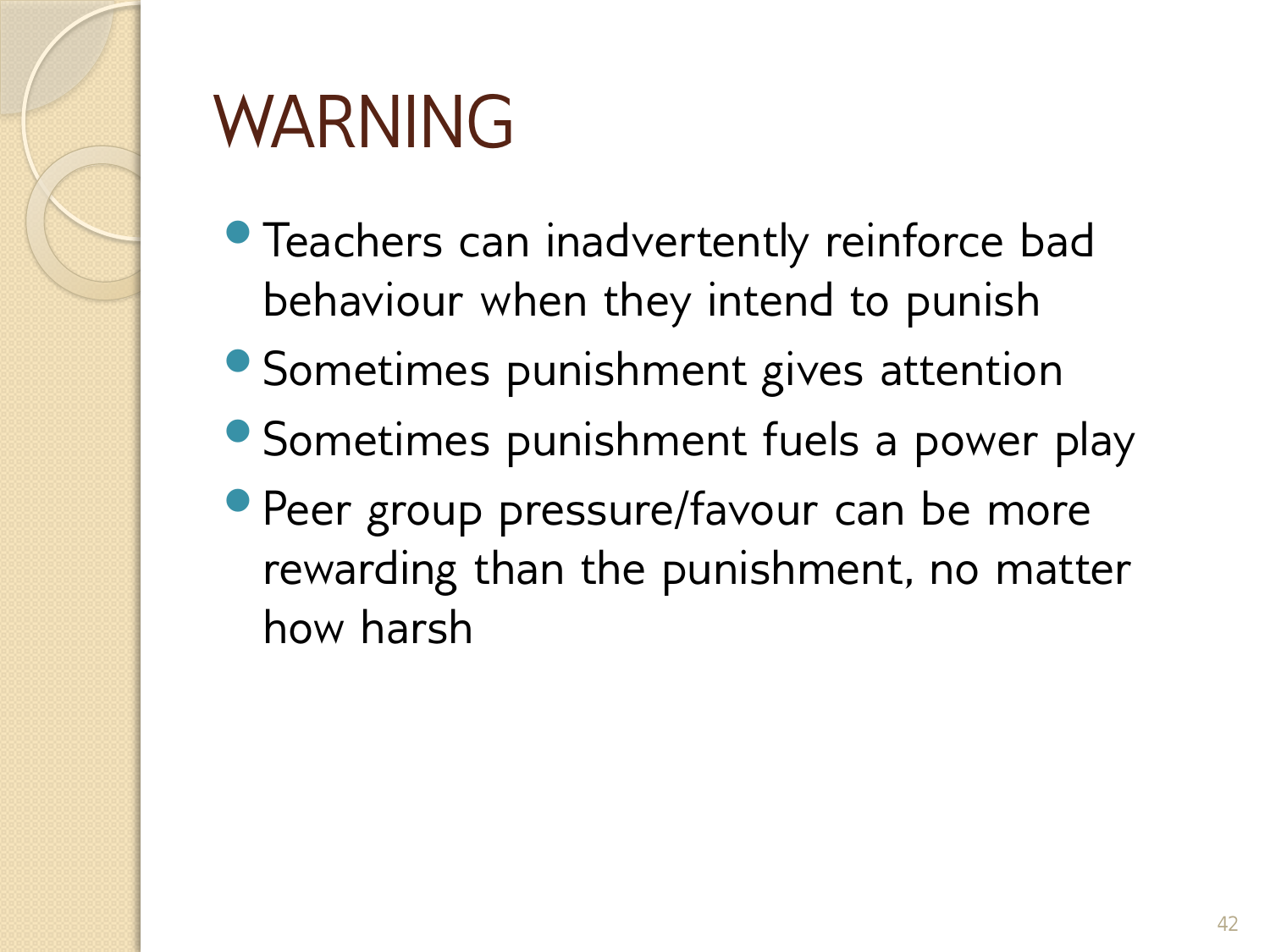

# WARNING
Teachers can inadvertently reinforce bad behaviour when they intend to punish
Sometimes punishment gives attention
Sometimes punishment fuels a power play
Peer group pressure/favour can be more rewarding than the punishment, no matter how harsh
42